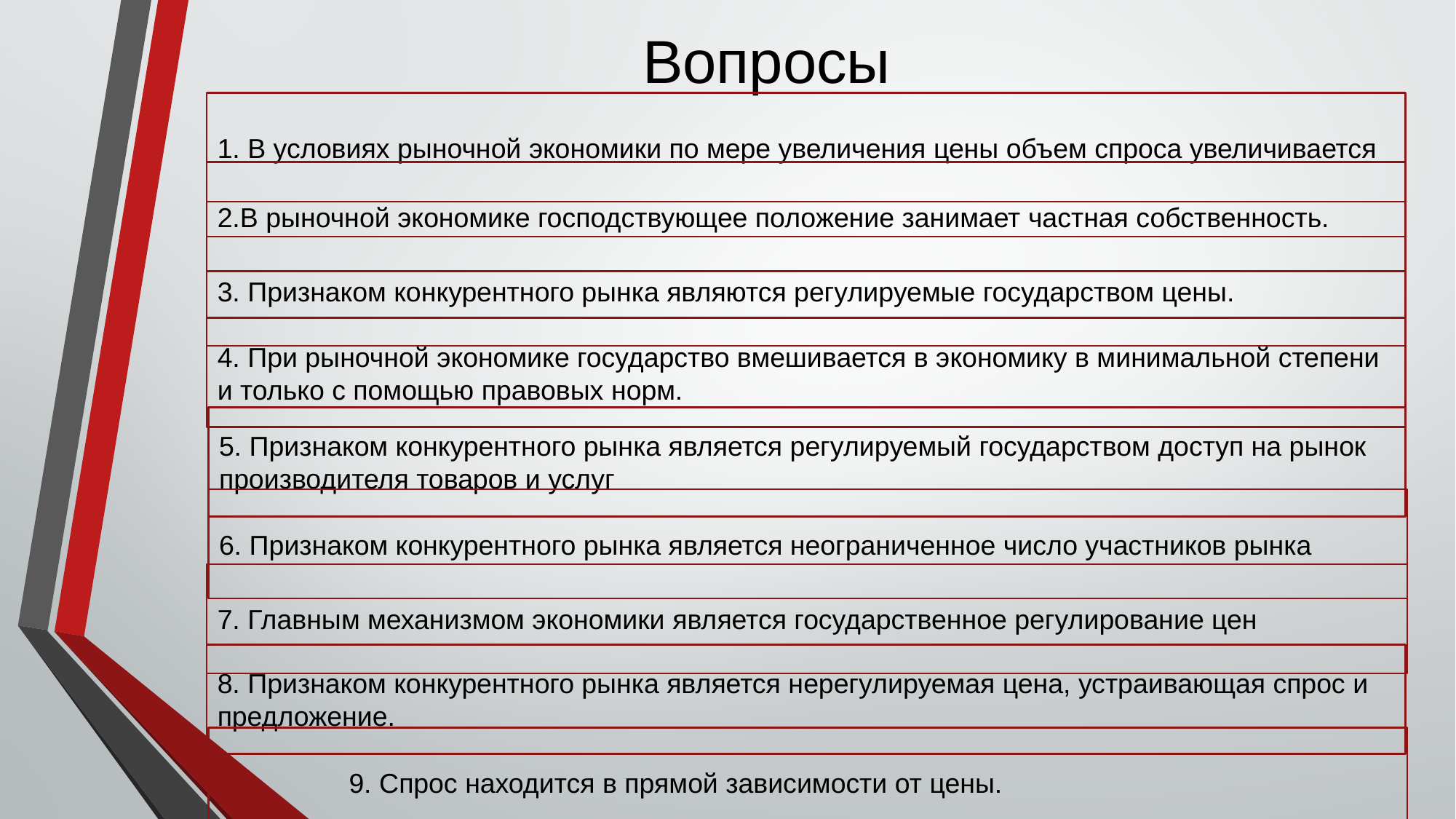

# Вопросы
1. В условиях рыночной экономики по мере увеличения цены объем спроса увеличивается
2.В рыночной экономике господствующее положение занимает частная собственность.
3. Признаком конкурентного рынка являются регулируемые государством цены.
4. При рыночной экономике государство вмешивается в экономику в минимальной степени и только с помощью правовых норм.
5. Признаком конкурентного рынка является регулируемый государством доступ на рынок производителя товаров и услуг
6. Признаком конкурентного рынка является неограниченное число участников рынка
7. Главным механизмом экономики является государственное регулирование цен
8. Признаком конкурентного рынка является нерегулируемая цена, устраивающая спрос и предложение.
                 9. Спрос находится в прямой зависимости от цены.